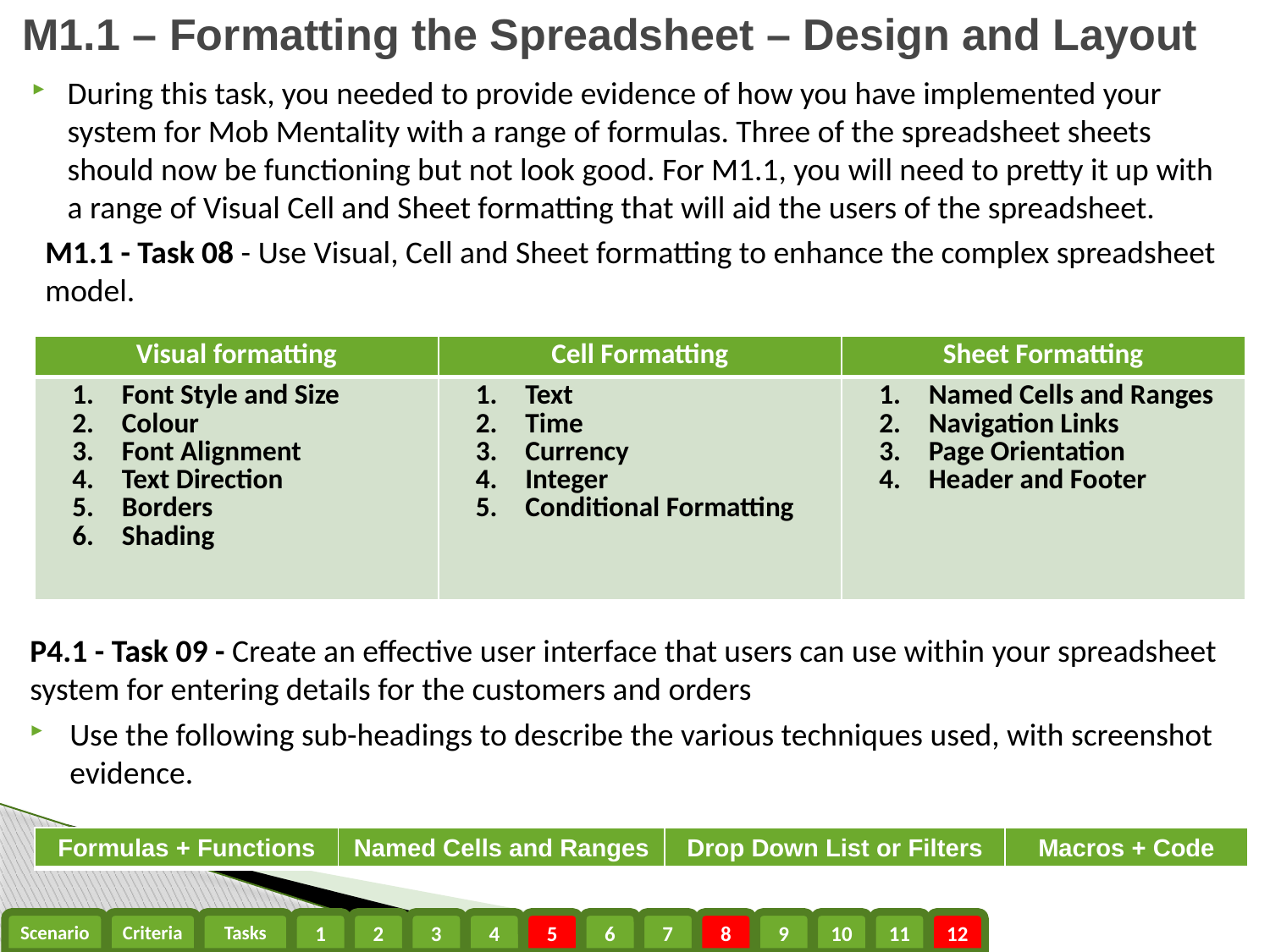

# M1.1 – Formatting the Spreadsheet – Design and Layout
During this task, you needed to provide evidence of how you have implemented your system for Mob Mentality with a range of formulas. Three of the spreadsheet sheets should now be functioning but not look good. For M1.1, you will need to pretty it up with a range of Visual Cell and Sheet formatting that will aid the users of the spreadsheet.
M1.1 - Task 08 - Use Visual, Cell and Sheet formatting to enhance the complex spreadsheet model.

P4.1 - Task 09 - Create an effective user interface that users can use within your spreadsheet system for entering details for the customers and orders
Use the following sub-headings to describe the various techniques used, with screenshot evidence.

| Visual formatting | Cell Formatting | Sheet Formatting |
| --- | --- | --- |
| Font Style and Size Colour Font Alignment Text Direction Borders Shading | Text Time Currency Integer Conditional Formatting | Named Cells and Ranges Navigation Links Page Orientation Header and Footer |
| Formulas + Functions | Named Cells and Ranges | Drop Down List or Filters | Macros + Code |
| --- | --- | --- | --- |